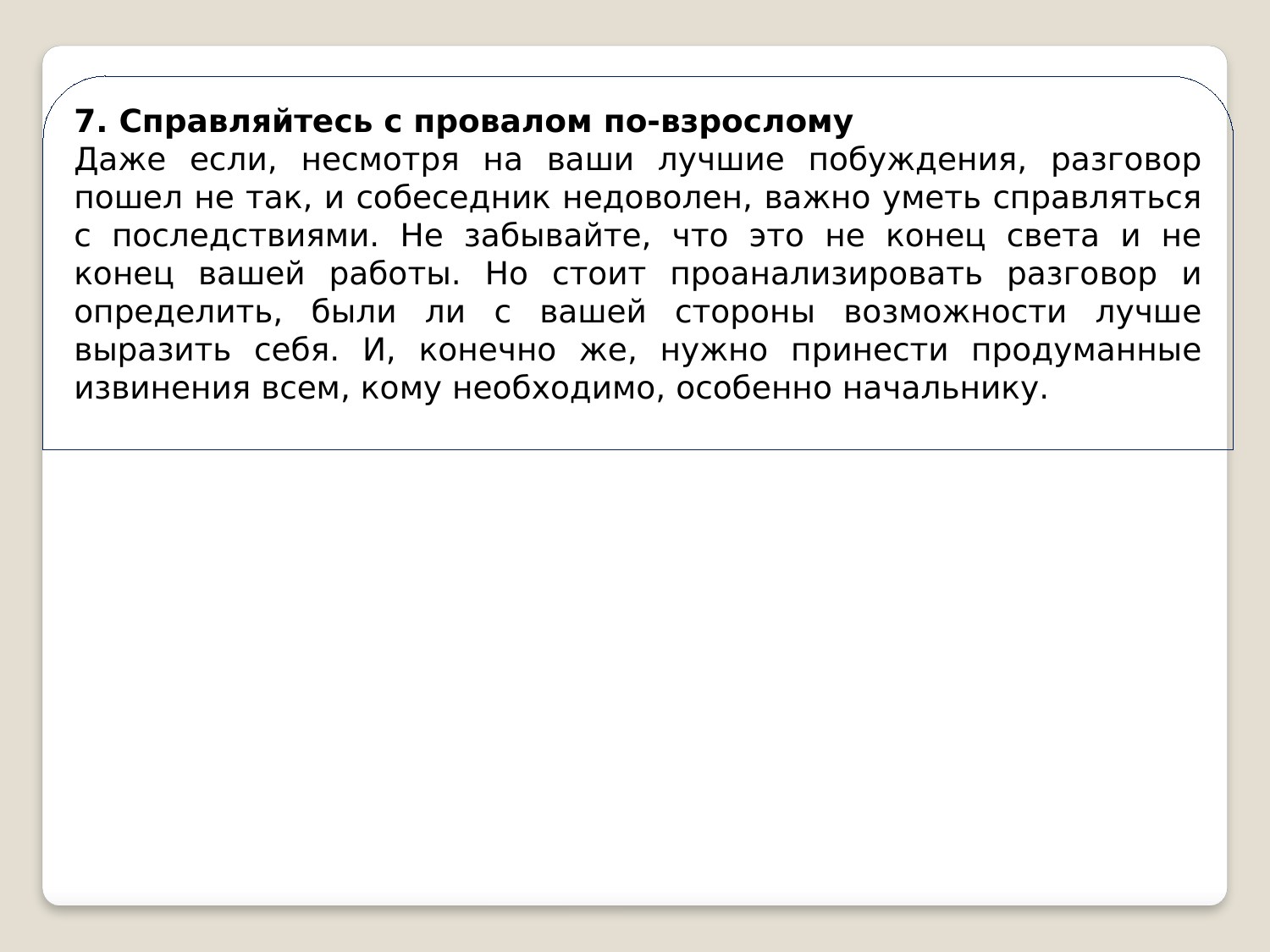

7. Справляйтесь с провалом по-взрослому
Даже если, несмотря на ваши лучшие побуждения, разговор пошел не так, и собеседник недоволен, важно уметь справляться с последствиями. Не забывайте, что это не конец света и не конец вашей работы. Но стоит проанализировать разговор и определить, были ли с вашей стороны возможности лучше выразить себя. И, конечно же, нужно принести продуманные извинения всем, кому необходимо, особенно начальнику.